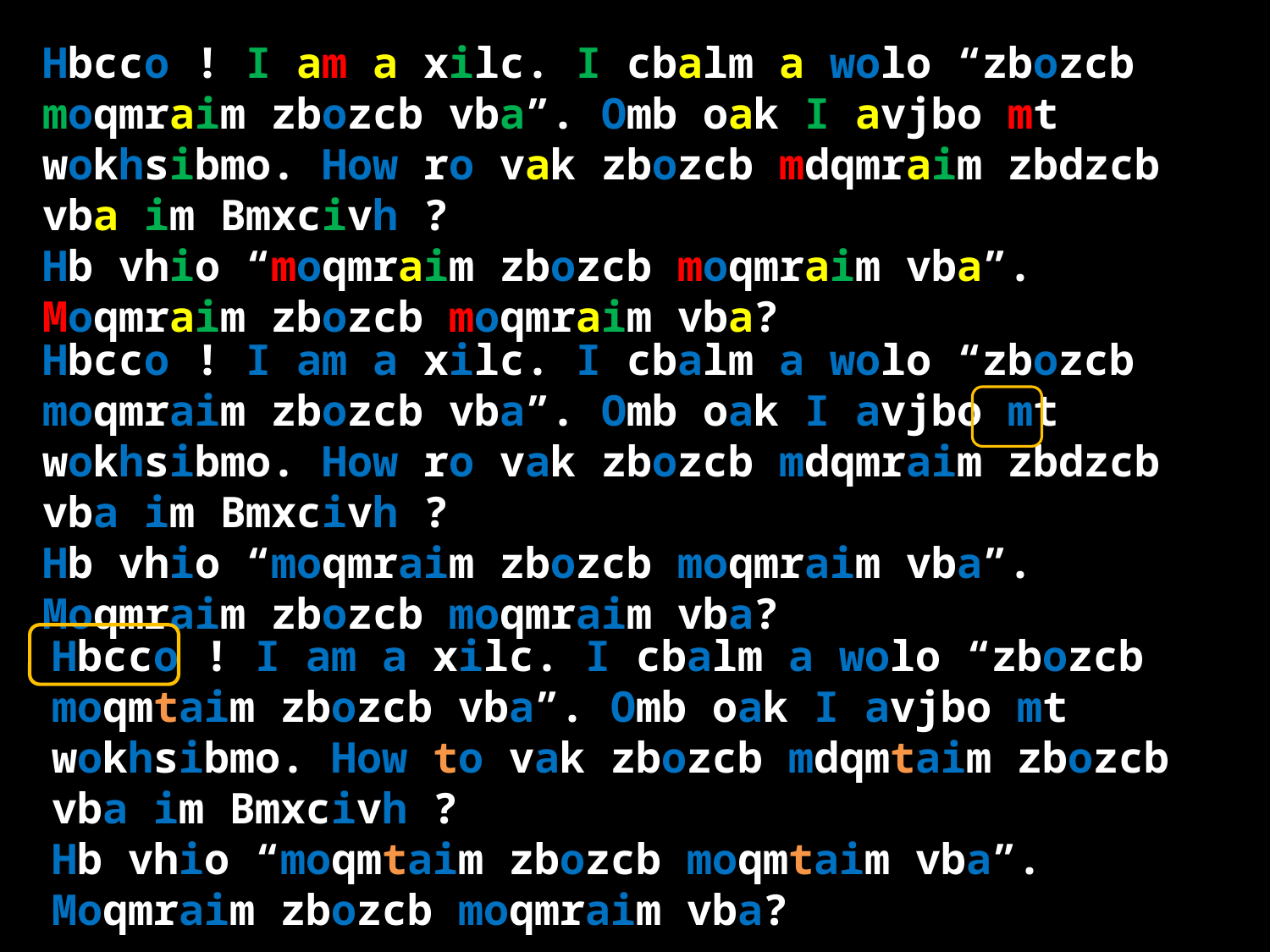

Hbcco ! I am a xilc. I cbalm a wolo “zbozcb moqmraim zbozcb vba”. Omb oak I avjbo mt wokhsibmo. How ro vak zbozcb mdqmraim zbdzcb vba im Bmxcivh ?
Hb vhio “moqmraim zbozcb moqmraim vba”. Moqmraim zbozcb moqmraim vba?
Hbcco ! I am a xilc. I cbalm a wolo “zbozcb moqmraim zbozcb vba”. Omb oak I avjbo mt wokhsibmo. How ro vak zbozcb mdqmraim zbdzcb vba im Bmxcivh ?
Hb vhio “moqmraim zbozcb moqmraim vba”. Moqmraim zbozcb moqmraim vba?

Hbcco ! I am a xilc. I cbalm a wolo “zbozcb moqmtaim zbozcb vba”. Omb oak I avjbo mt wokhsibmo. How to vak zbozcb mdqmtaim zbozcb vba im Bmxcivh ?
Hb vhio “moqmtaim zbozcb moqmtaim vba”. Moqmraim zbozcb moqmraim vba?